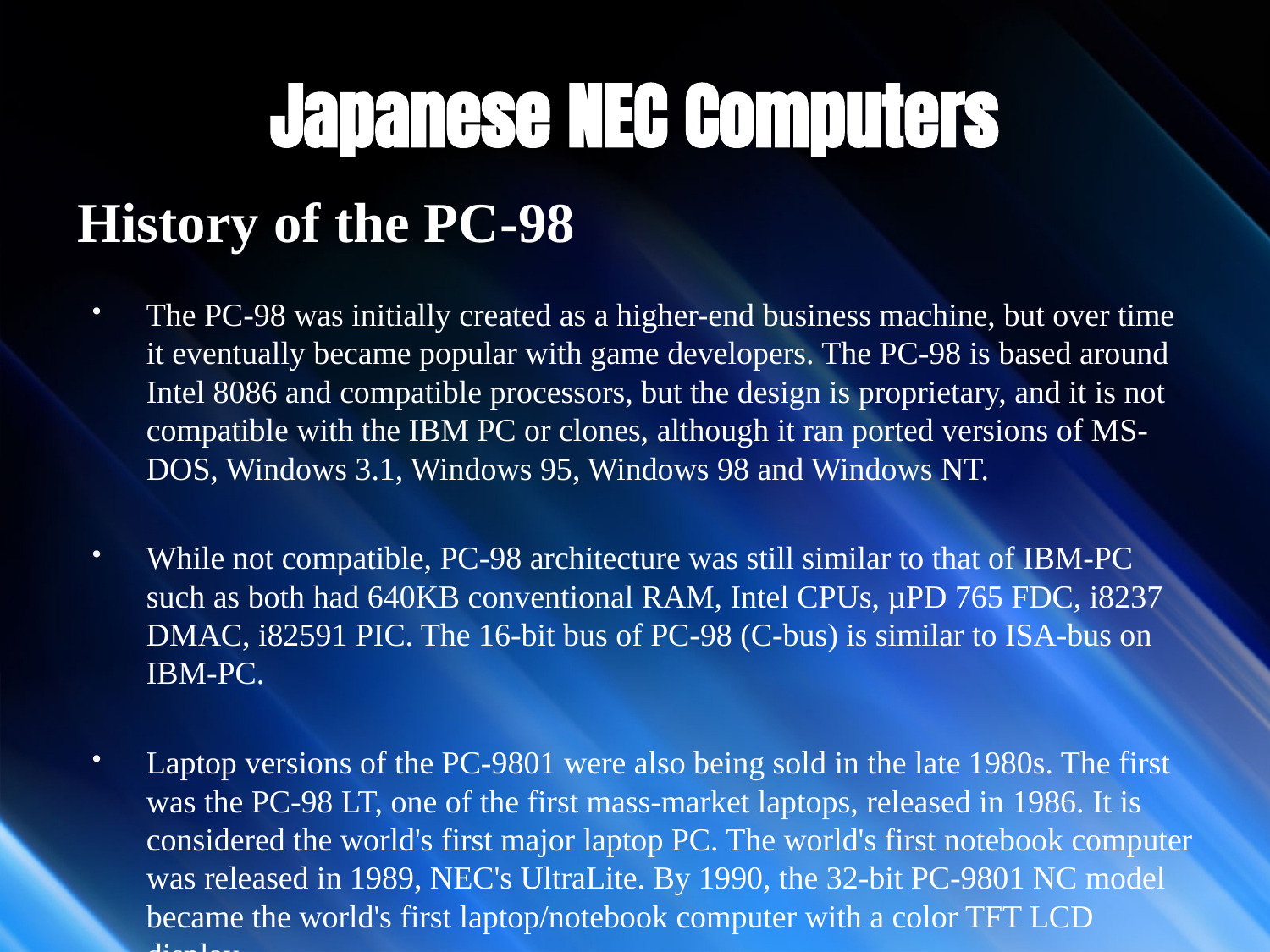

# Japanese NEC Computers
History of the PC-98

The PC-98 was initially created as a higher-end business machine, but over time it eventually became popular with game developers. The PC-98 is based around Intel 8086 and compatible processors, but the design is proprietary, and it is not compatible with the IBM PC or clones, although it ran ported versions of MS-DOS, Windows 3.1, Windows 95, Windows 98 and Windows NT.

While not compatible, PC-98 architecture was still similar to that of IBM-PC such as both had 640KB conventional RAM, Intel CPUs, µPD 765 FDC, i8237 DMAC, i82591 PIC. The 16-bit bus of PC-98 (C-bus) is similar to ISA-bus on IBM-PC.

Laptop versions of the PC-9801 were also being sold in the late 1980s. The first was the PC-98 LT, one of the first mass-market laptops, released in 1986. It is considered the world's first major laptop PC. The world's first notebook computer was released in 1989, NEC's UltraLite. By 1990, the 32-bit PC-9801 NC model became the world's first laptop/notebook computer with a color TFT LCD display.